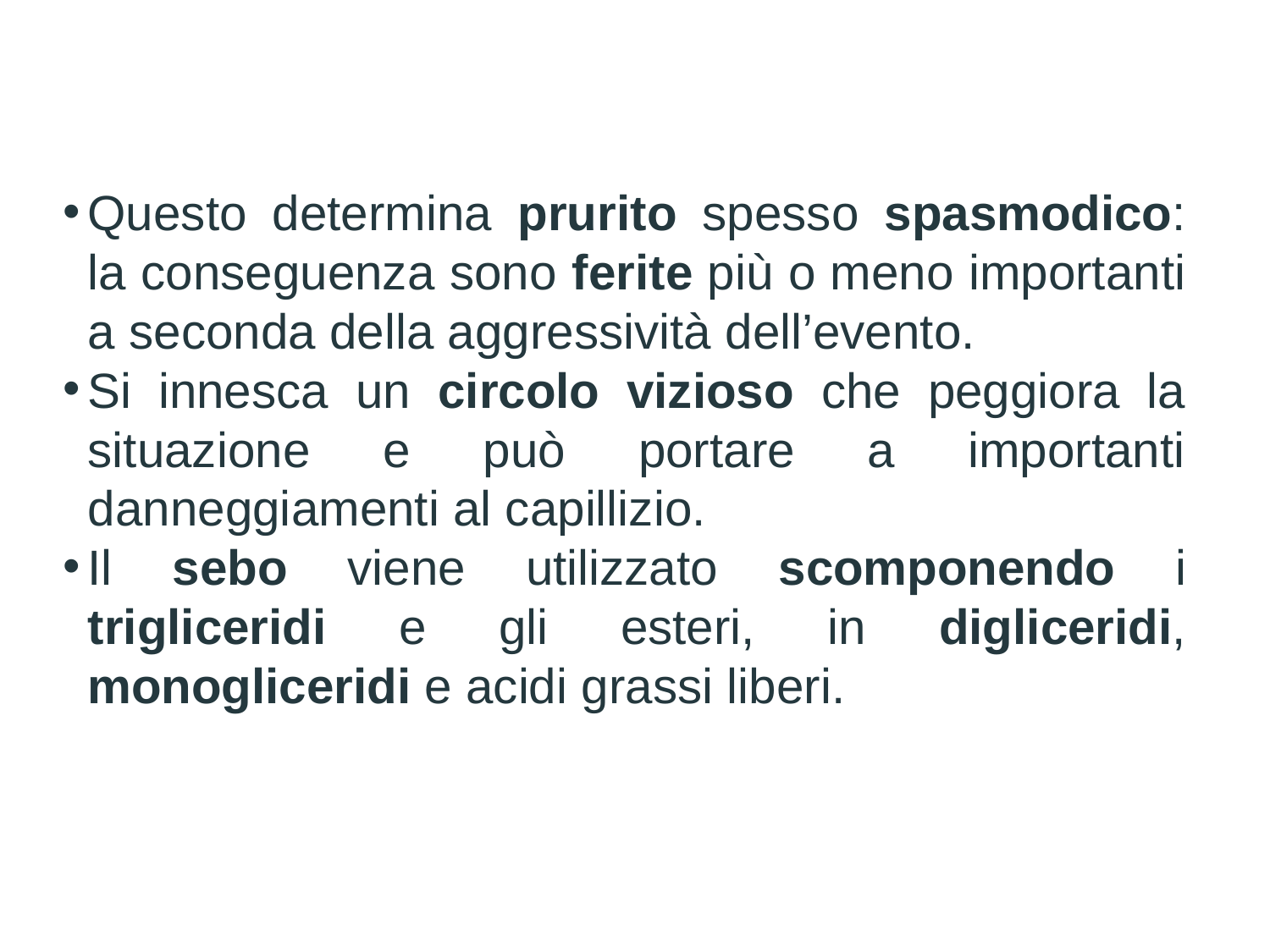

Questo determina prurito spesso spasmodico: la conseguenza sono ferite più o meno importanti a seconda della aggressività dell’evento.
Si innesca un circolo vizioso che peggiora la situazione e può portare a importanti danneggiamenti al capillizio.
Il sebo viene utilizzato scomponendo i trigliceridi e gli esteri, in digliceridi, monogliceridi e acidi grassi liberi.